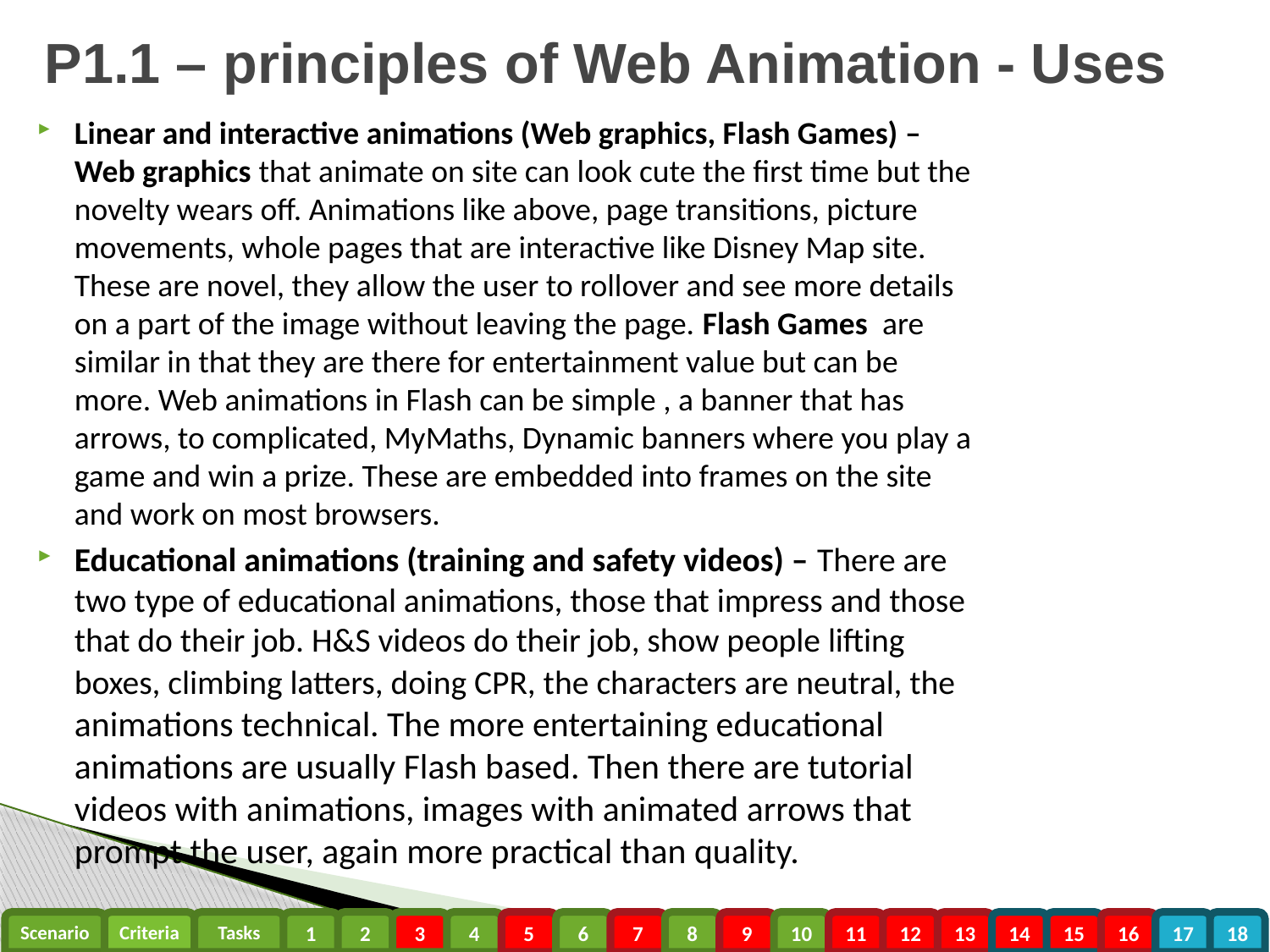

# P1.1 – principles of Web Animation - Uses
Linear and interactive animations (Web graphics, Flash Games) – Web graphics that animate on site can look cute the first time but the novelty wears off. Animations like above, page transitions, picture movements, whole pages that are interactive like Disney Map site. These are novel, they allow the user to rollover and see more details on a part of the image without leaving the page. Flash Games  are similar in that they are there for entertainment value but can be more. Web animations in Flash can be simple , a banner that has arrows, to complicated, MyMaths, Dynamic banners where you play a game and win a prize. These are embedded into frames on the site and work on most browsers.
Educational animations (training and safety videos) – There are two type of educational animations, those that impress and those that do their job. H&S videos do their job, show people lifting boxes, climbing latters, doing CPR, the characters are neutral, the animations technical. The more entertaining educational animations are usually Flash based. Then there are tutorial videos with animations, images with animated arrows that prompt the user, again more practical than quality.